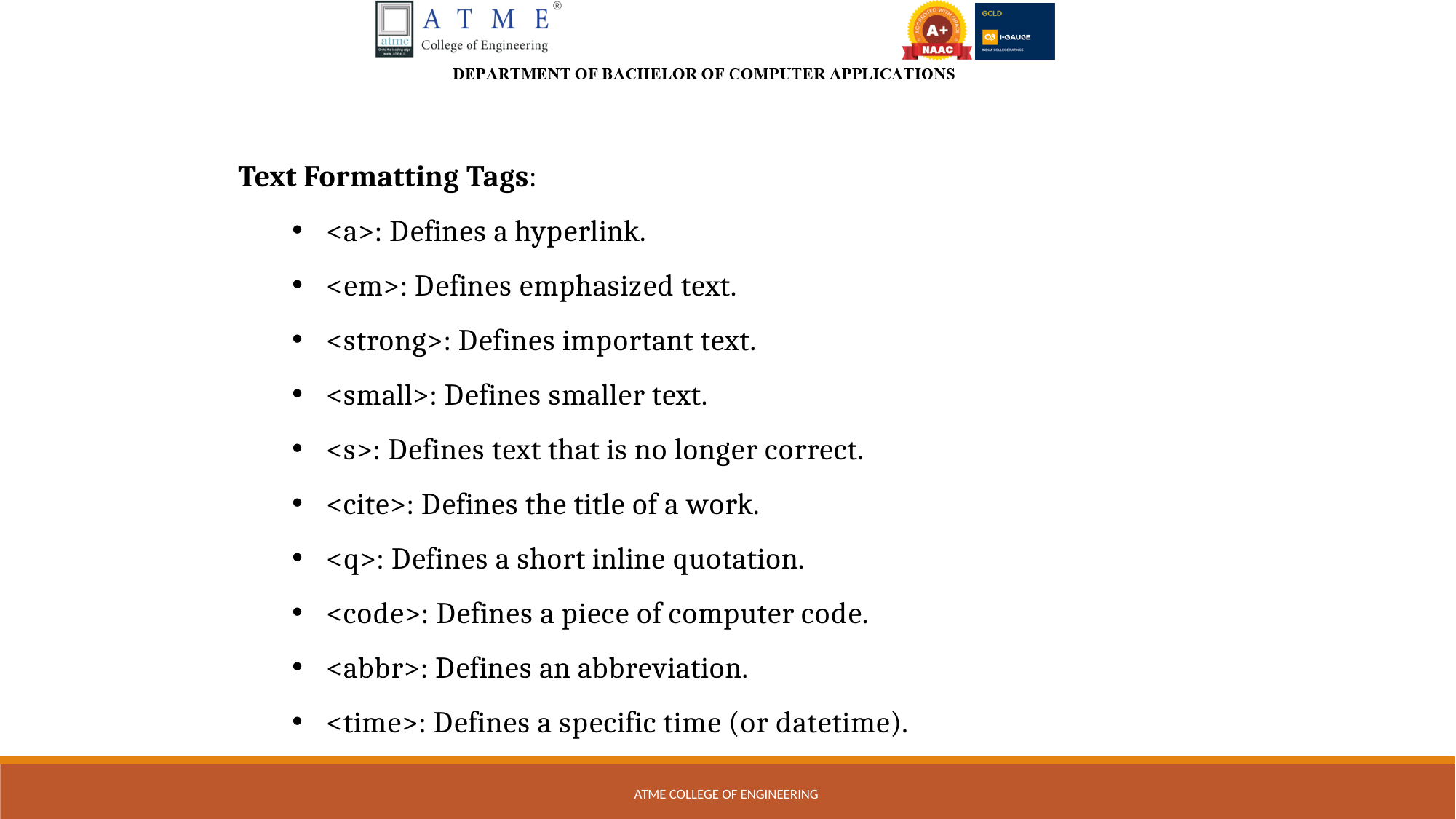

Text Formatting Tags:
<a>: Defines a hyperlink.
<em>: Defines emphasized text.
<strong>: Defines important text.
<small>: Defines smaller text.
<s>: Defines text that is no longer correct.
<cite>: Defines the title of a work.
<q>: Defines a short inline quotation.
<code>: Defines a piece of computer code.
<abbr>: Defines an abbreviation.
<time>: Defines a specific time (or datetime).
ATME COLLEGE OF ENGINEERING